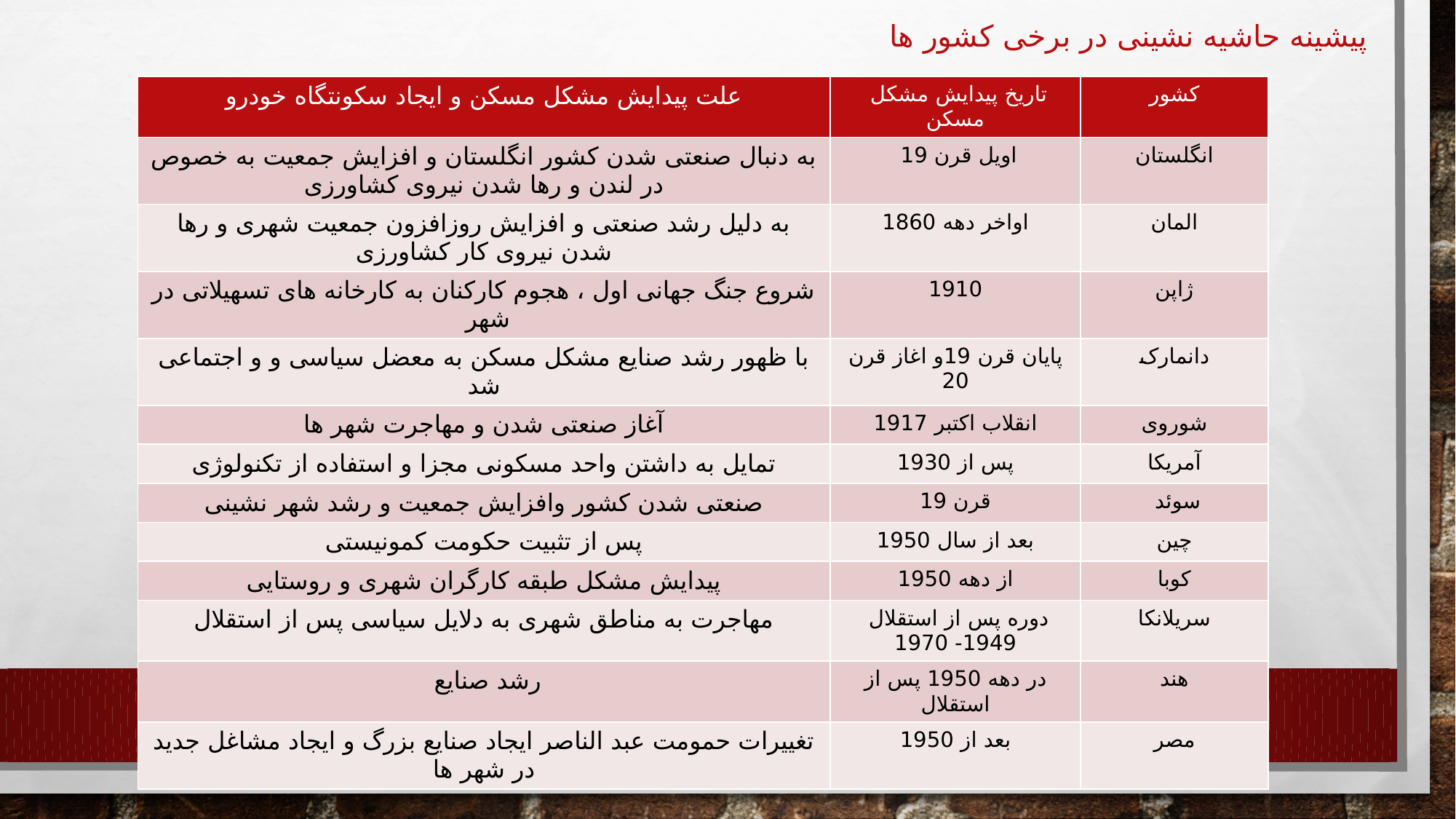

# پیشینه حاشیه نشینی در برخی کشور ها
| علت پیدایش مشکل مسکن و ایجاد سکونتگاه خودرو | تاریخ پیدایش مشکل مسکن | کشور |
| --- | --- | --- |
| به دنبال صنعتی شدن کشور انگلستان و افزایش جمعیت به خصوص در لندن و رها شدن نیروی کشاورزی | اویل قرن 19 | انگلستان |
| به دلیل رشد صنعتی و افزایش روزافزون جمعیت شهری و رها شدن نیروی کار کشاورزی | اواخر دهه 1860 | المان |
| شروع جنگ جهانی اول ، هجوم کارکنان به کارخانه های تسهیلاتی در شهر | 1910 | ژاپن |
| با ظهور رشد صنایع مشکل مسکن به معضل سیاسی و و اجتماعی شد | پایان قرن 19و اغاز قرن 20 | دانمارک |
| آغاز صنعتی شدن و مهاجرت شهر ها | انقلاب اکتبر 1917 | شوروی |
| تمایل به داشتن واحد مسکونی مجزا و استفاده از تکنولوژی | پس از 1930 | آمریکا |
| صنعتی شدن کشور وافزایش جمعیت و رشد شهر نشینی | قرن 19 | سوئد |
| پس از تثبیت حکومت کمونیستی | بعد از سال 1950 | چین |
| پیدایش مشکل طبقه کارگران شهری و روستایی | از دهه 1950 | کوبا |
| مهاجرت به مناطق شهری به دلایل سیاسی پس از استقلال | دوره پس از استقلال 1949- 1970 | سریلانکا |
| رشد صنایع | در دهه 1950 پس از استقلال | هند |
| تغییرات حمومت عبد الناصر ایجاد صنایع بزرگ و ایجاد مشاغل جدید در شهر ها | بعد از 1950 | مصر |